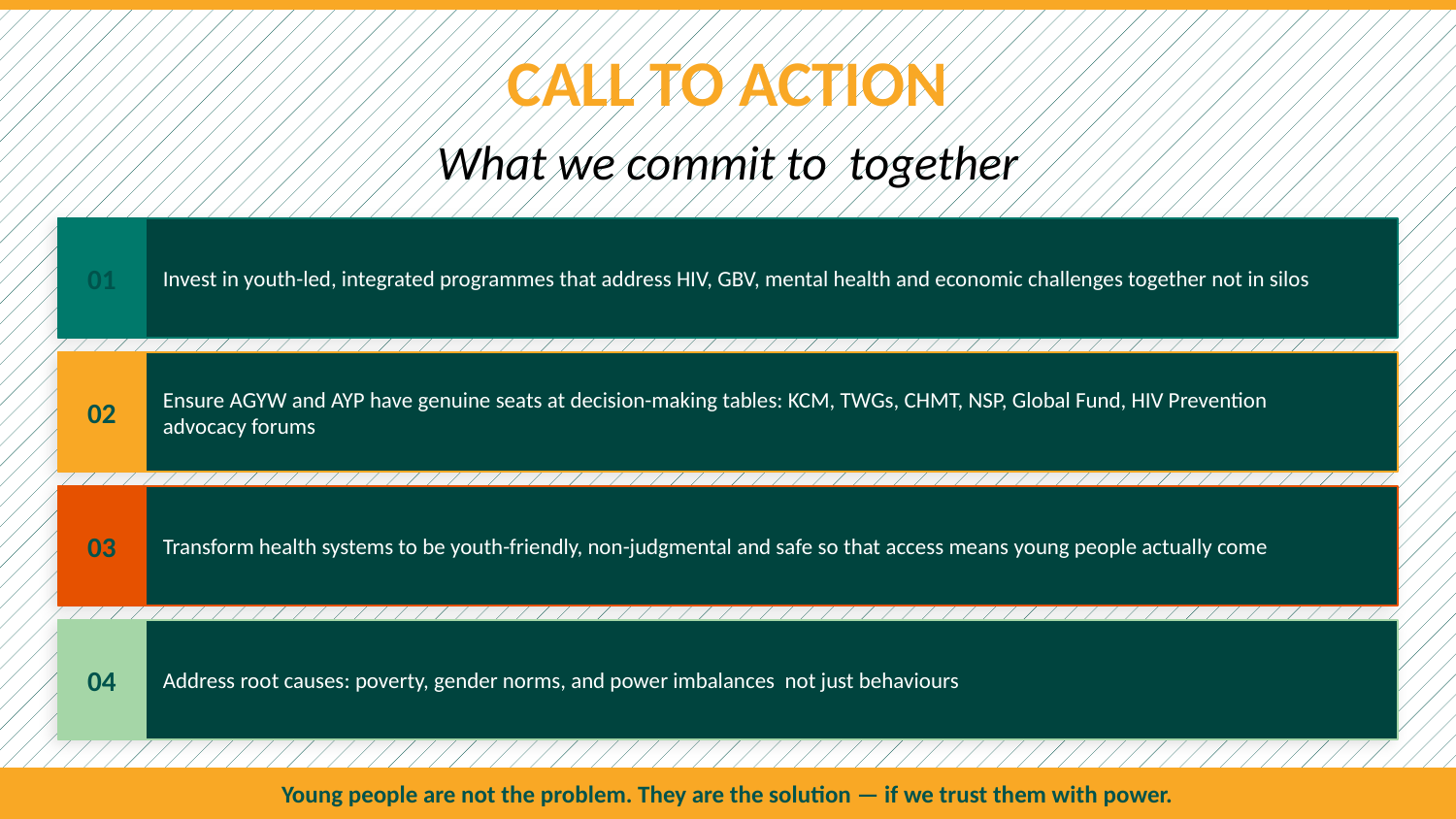

CALL TO ACTION
What we commit to  together

01
Invest in youth-led, integrated programmes that address HIV, GBV, mental health and economic challenges together not in silos

02
Ensure AGYW and AYP have genuine seats at decision-making tables: KCM, TWGs, CHMT, NSP, Global Fund, HIV Prevention advocacy forums

03
Transform health systems to be youth-friendly, non-judgmental and safe so that access means young people actually come

04
Address root causes: poverty, gender norms, and power imbalances  not just behaviours

Young people are not the problem. They are the solution — if we trust them with power.